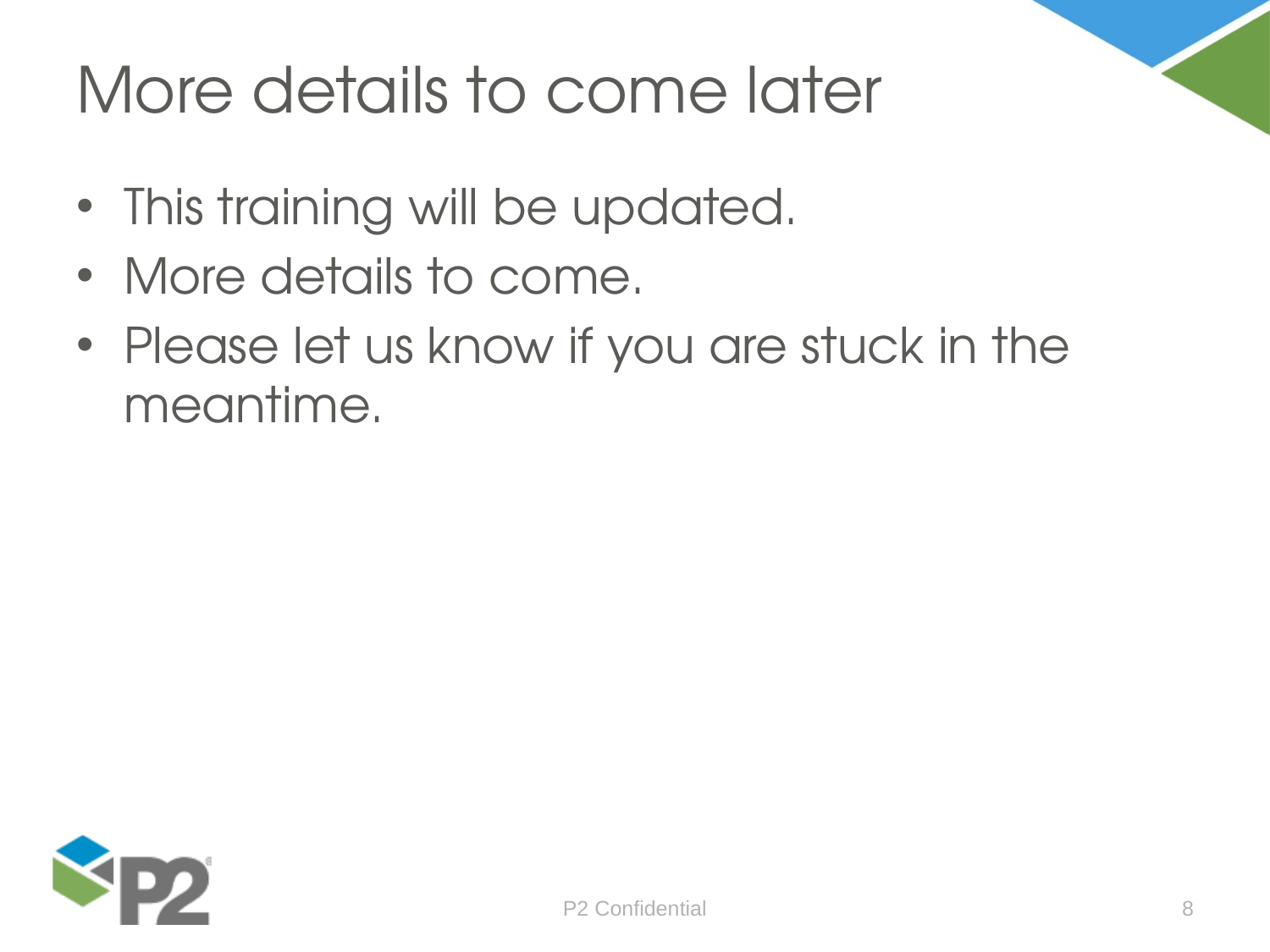

# More details to come later
This training will be updated.
More details to come.
Please let us know if you are stuck in the meantime.
P2 Confidential
8